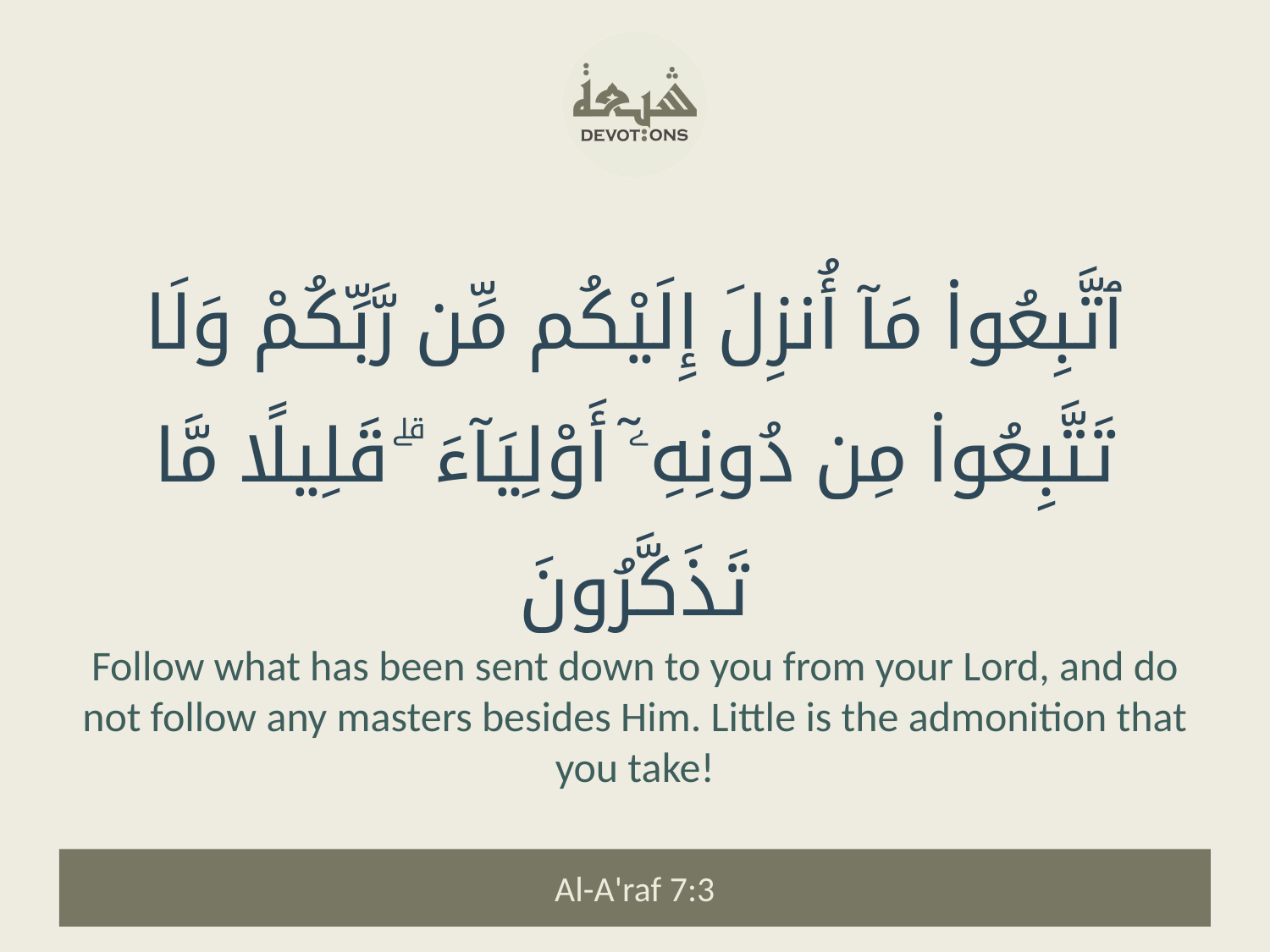

ٱتَّبِعُوا۟ مَآ أُنزِلَ إِلَيْكُم مِّن رَّبِّكُمْ وَلَا تَتَّبِعُوا۟ مِن دُونِهِۦٓ أَوْلِيَآءَ ۗ قَلِيلًا مَّا تَذَكَّرُونَ
Follow what has been sent down to you from your Lord, and do not follow any masters besides Him. Little is the admonition that you take!
Al-A'raf 7:3